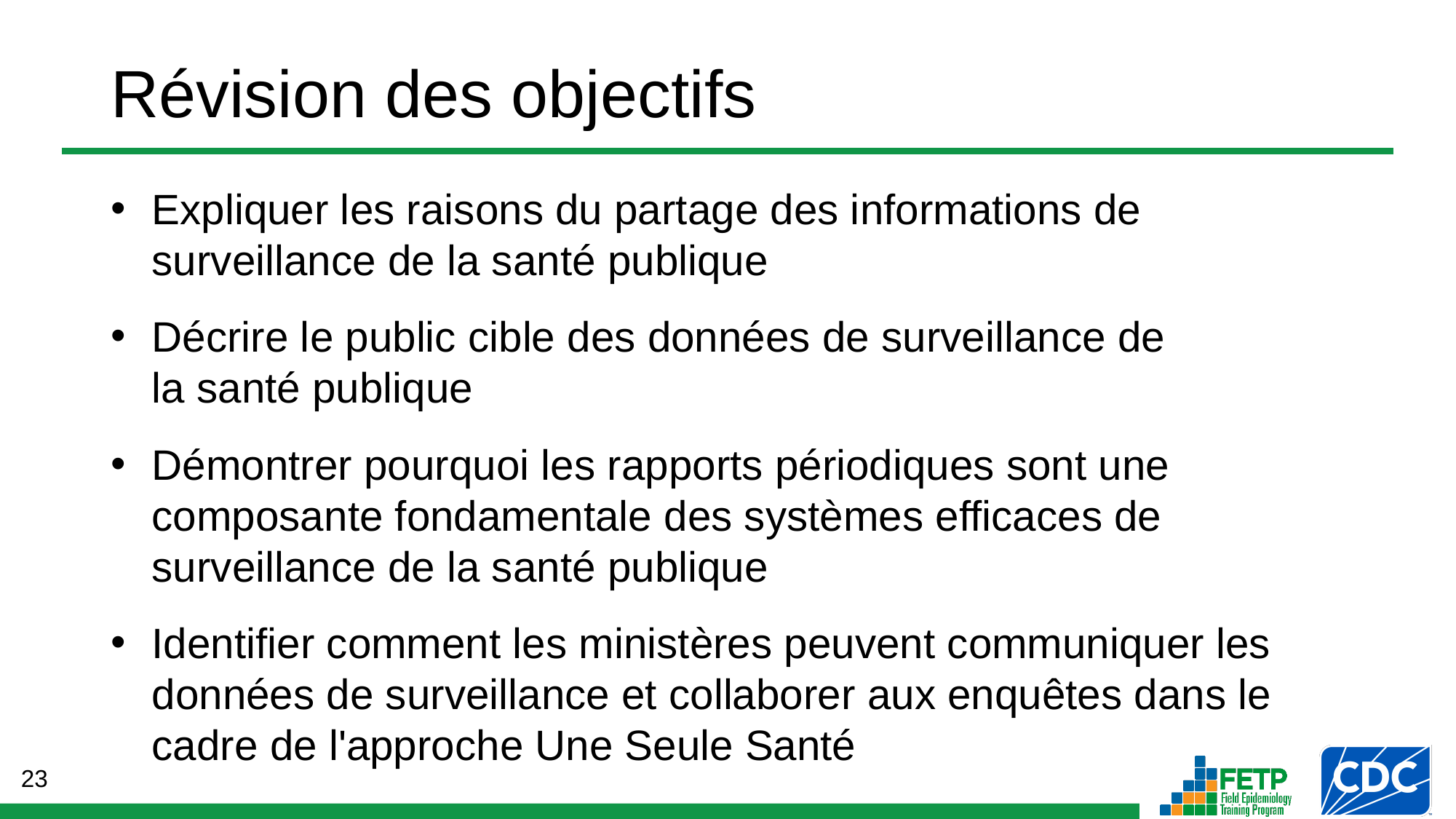

# Révision des objectifs
Expliquer les raisons du partage des informations de surveillance de la santé publique
Décrire le public cible des données de surveillance de
la santé publique
Démontrer pourquoi les rapports périodiques sont une composante fondamentale des systèmes efficaces de surveillance de la santé publique
Identifier comment les ministères peuvent communiquer les données de surveillance et collaborer aux enquêtes dans le cadre de l'approche Une Seule Santé